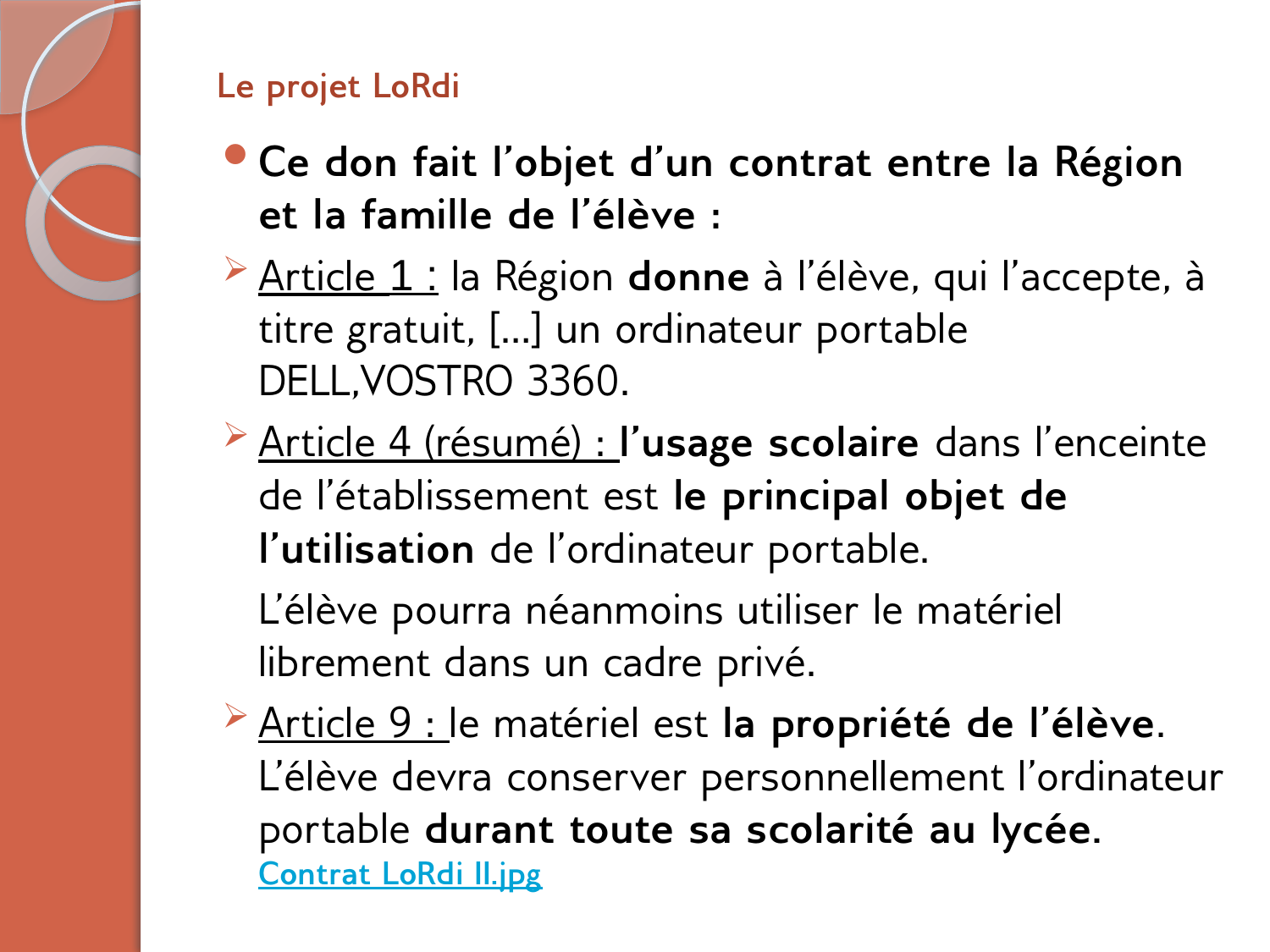

# Le projet LoRdi
Ce don fait l’objet d’un contrat entre la Région et la famille de l’élève :
Article 1 : la Région donne à l’élève, qui l’accepte, à titre gratuit, […] un ordinateur portable DELL,VOSTRO 3360.
Article 4 (résumé) : l’usage scolaire dans l’enceinte de l’établissement est le principal objet de l’utilisation de l’ordinateur portable.
 	L’élève pourra néanmoins utiliser le matériel librement dans un cadre privé.
Article 9 : le matériel est la propriété de l’élève. L’élève devra conserver personnellement l’ordinateur portable durant toute sa scolarité au lycée. Contrat LoRdi II.jpg